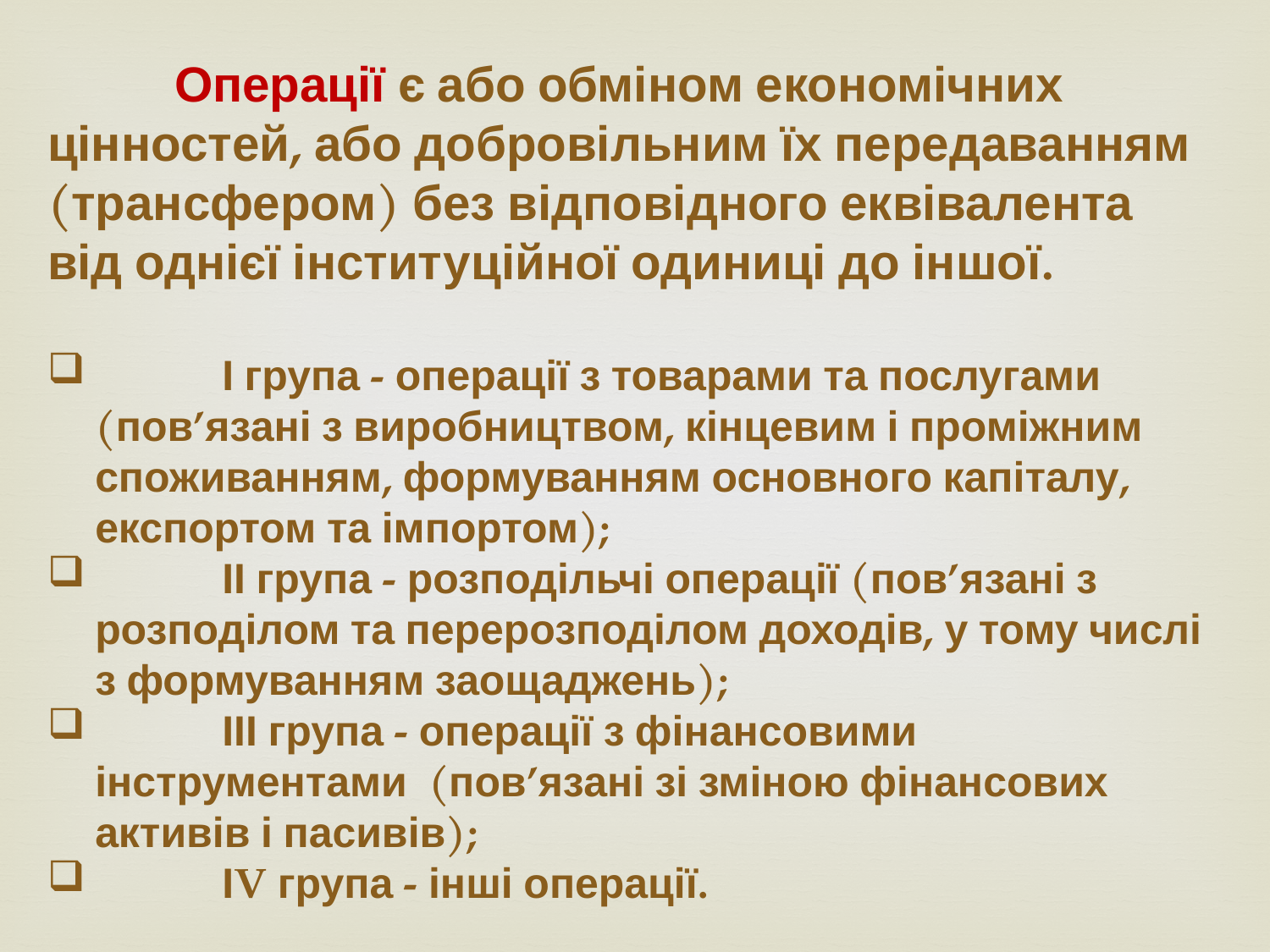

Операції є або обміном економічних цінностей, або добровільним їх передаванням (трансфером) без відповідного еквівалента від однієї інституційної одиниці до іншої.

	І група - операції з товарами та послугами (пов’язані з виробництвом, кінцевим і проміжним споживанням, формуванням основного капіталу, експортом та імпортом);
	ІІ група - розподільчі операції (пов’язані з розподілом та перерозподілом доходів, у тому числі з формуванням заощаджень);
	ІІІ група - операції з фінансовими інструментами  (пов’язані зі зміною фінансових активів і пасивів);
	ІV група - інші операції.